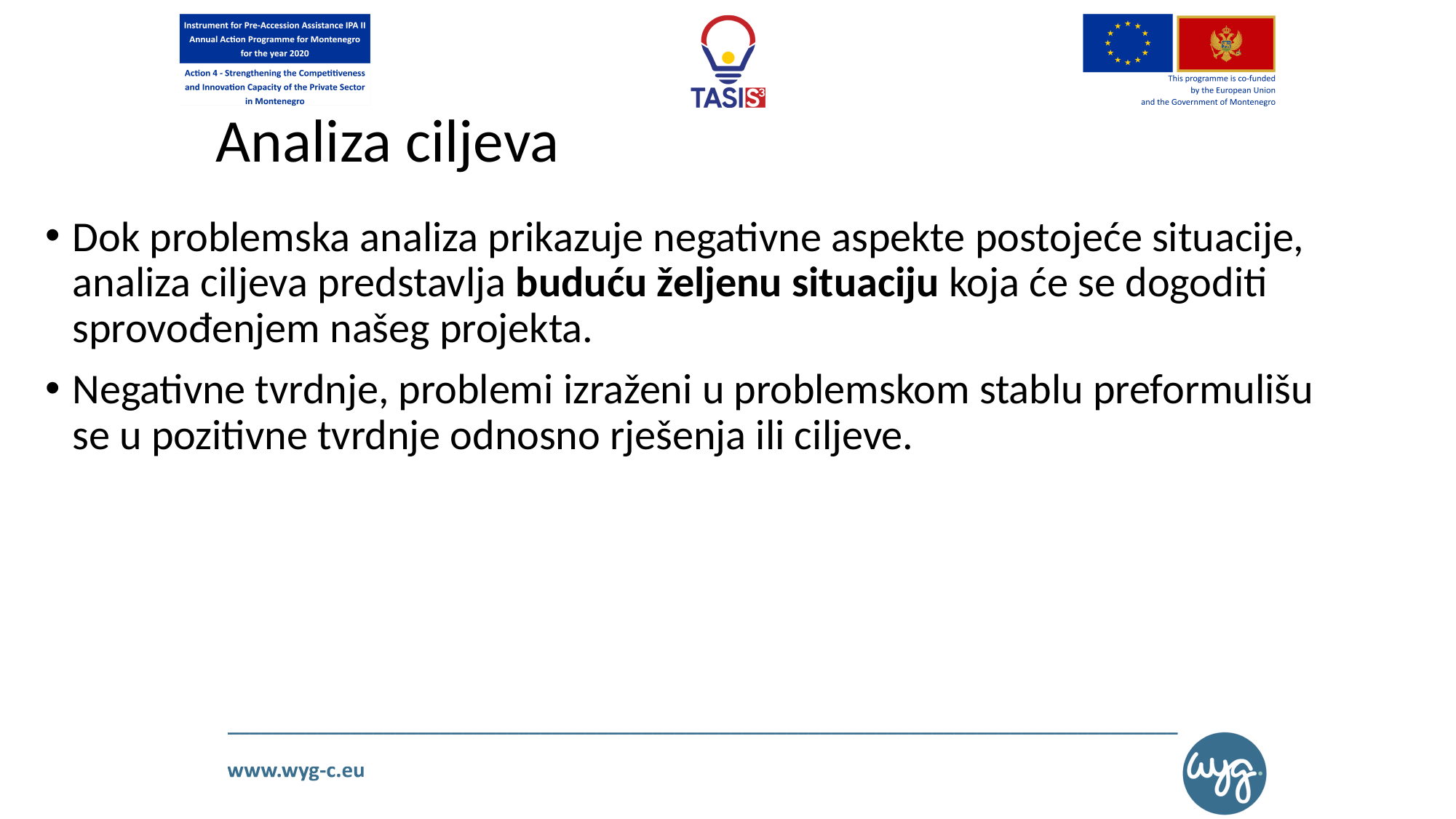

# Analiza ciljeva
Dok problemska analiza prikazuje negativne aspekte postojeće situacije, analiza ciljeva predstavlja buduću željenu situaciju koja će se dogoditi sprovođenjem našeg projekta.
Negativne tvrdnje, problemi izraženi u problemskom stablu preformulišu se u pozitivne tvrdnje odnosno rješenja ili ciljeve.